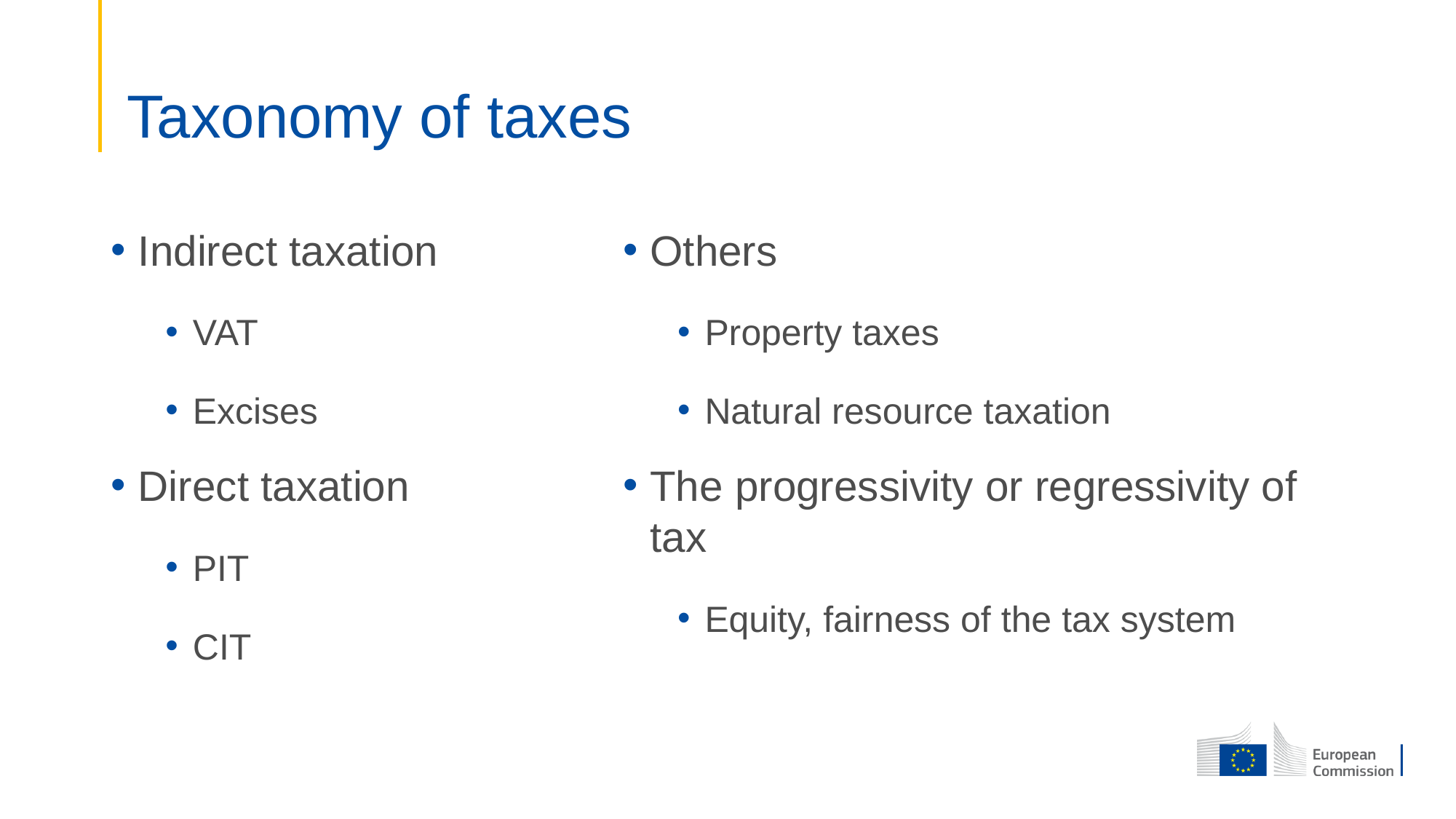

# Taxonomy of taxes
Indirect taxation
VAT
Excises
Direct taxation
PIT
CIT
Others
Property taxes
Natural resource taxation
The progressivity or regressivity of tax
Equity, fairness of the tax system